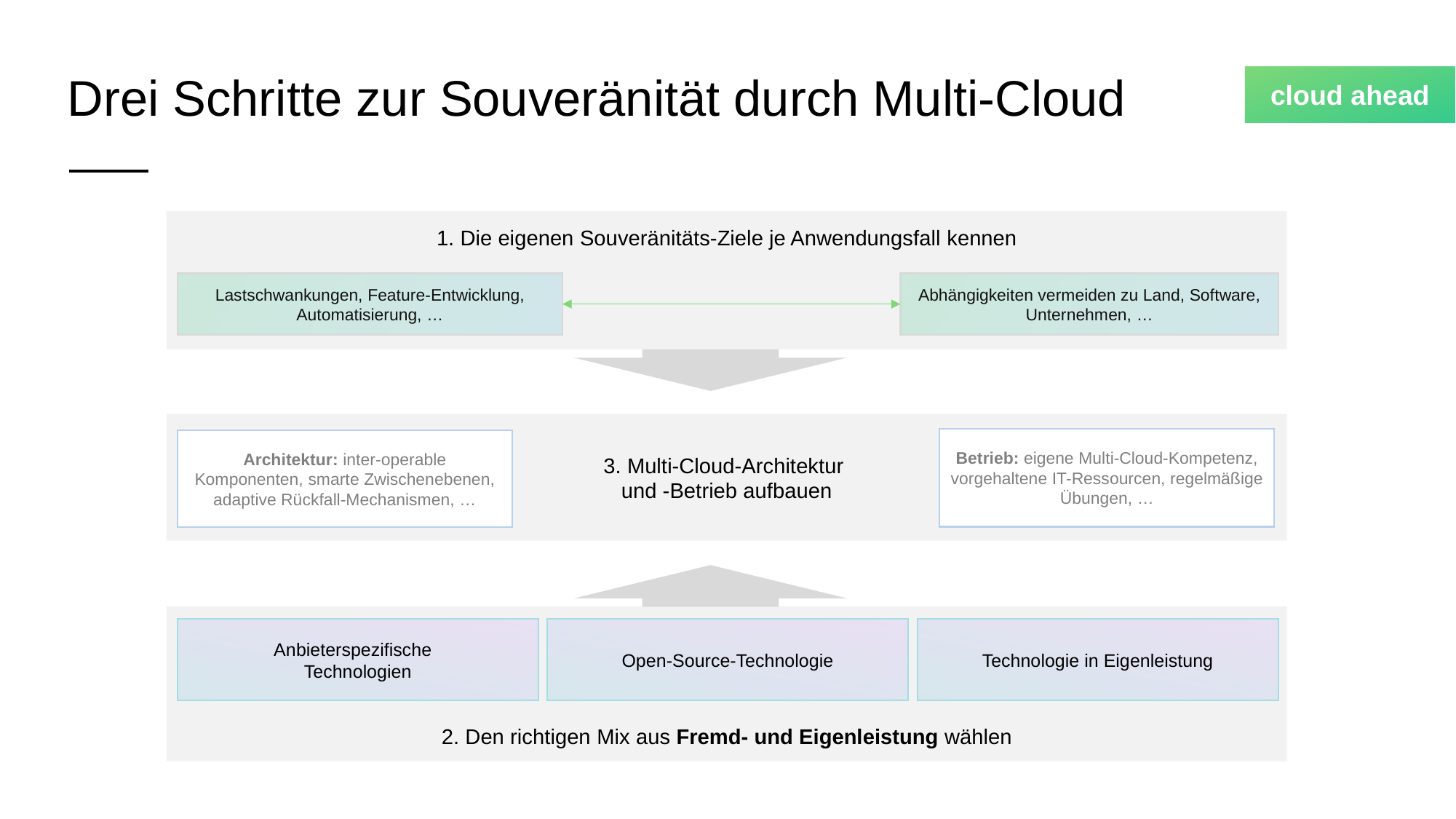

# Drei Schritte zur Souveränität durch Multi-Cloud
1. Die eigenen Souveränitäts-Ziele je Anwendungsfall kennen
3. Multi-Cloud-Architektur
und -Betrieb aufbauen
Betrieb: eigene Multi-Cloud-Kompetenz, vorgehaltene IT-Ressourcen, regelmäßige Übungen, …
Architektur: inter-operable Komponenten, smarte Zwischenebenen, adaptive Rückfall-Mechanismen, …
2. Den richtigen Mix aus Fremd- und Eigenleistung wählen

Lastschwankungen, Feature-Entwicklung, Automatisierung, …
Abhängigkeiten vermeiden zu Land, Software, Unternehmen, …

Open-Source-Technologie
Technologie in Eigenleistung
Anbieterspezifische
Technologien